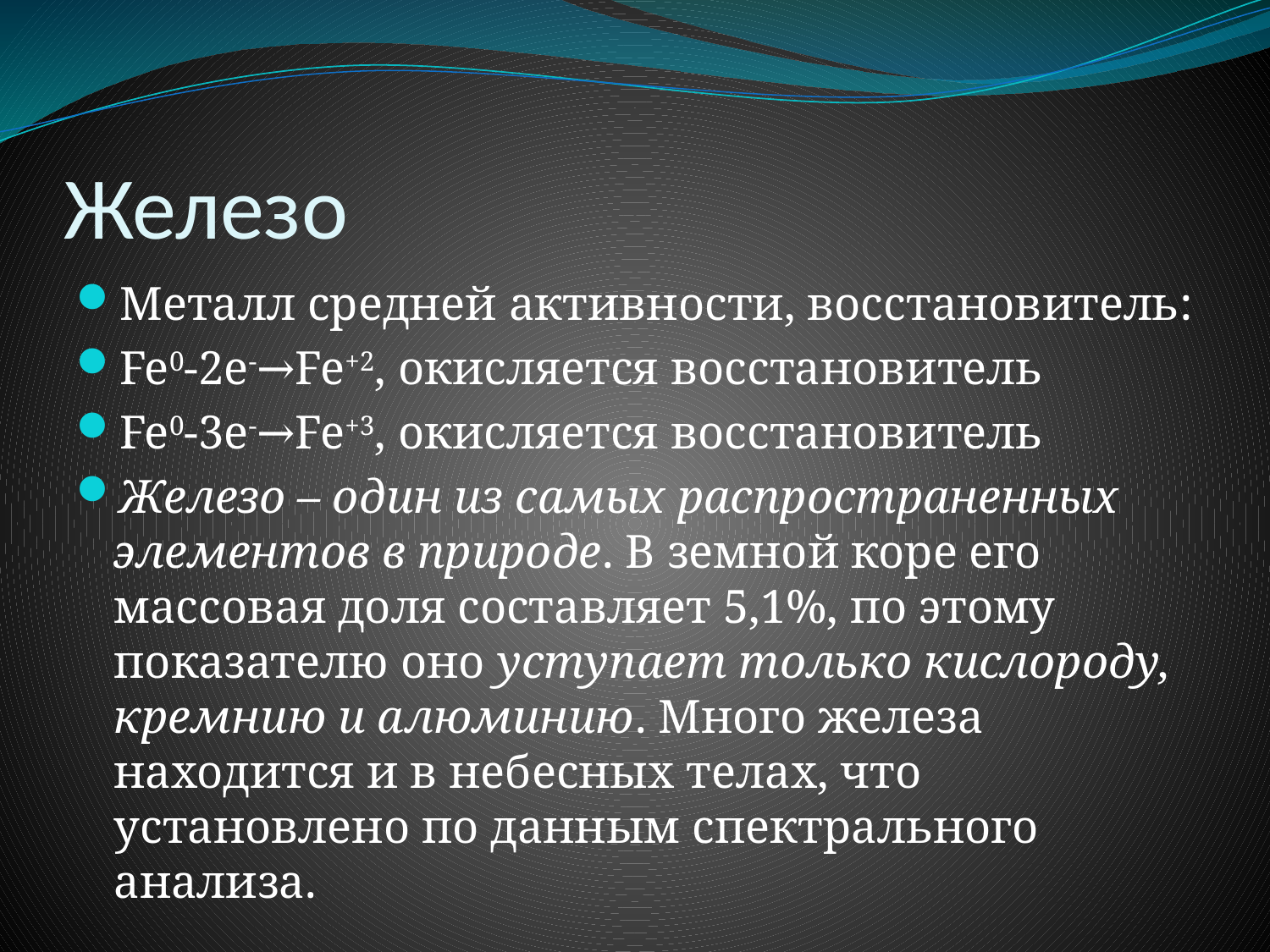

# Железо
Металл средней активности, восстановитель:
Fe0-2e-→Fe+2, окисляется восстановитель
Fe0-3e-→Fe+3, окисляется восстановитель
Железо – один из самых распространенных элементов в природе. В земной коре его массовая доля составляет 5,1%, по этому показателю оно уступает только кислороду, кремнию и алюминию. Много железа находится и в небесных телах, что установлено по данным спектрального анализа.